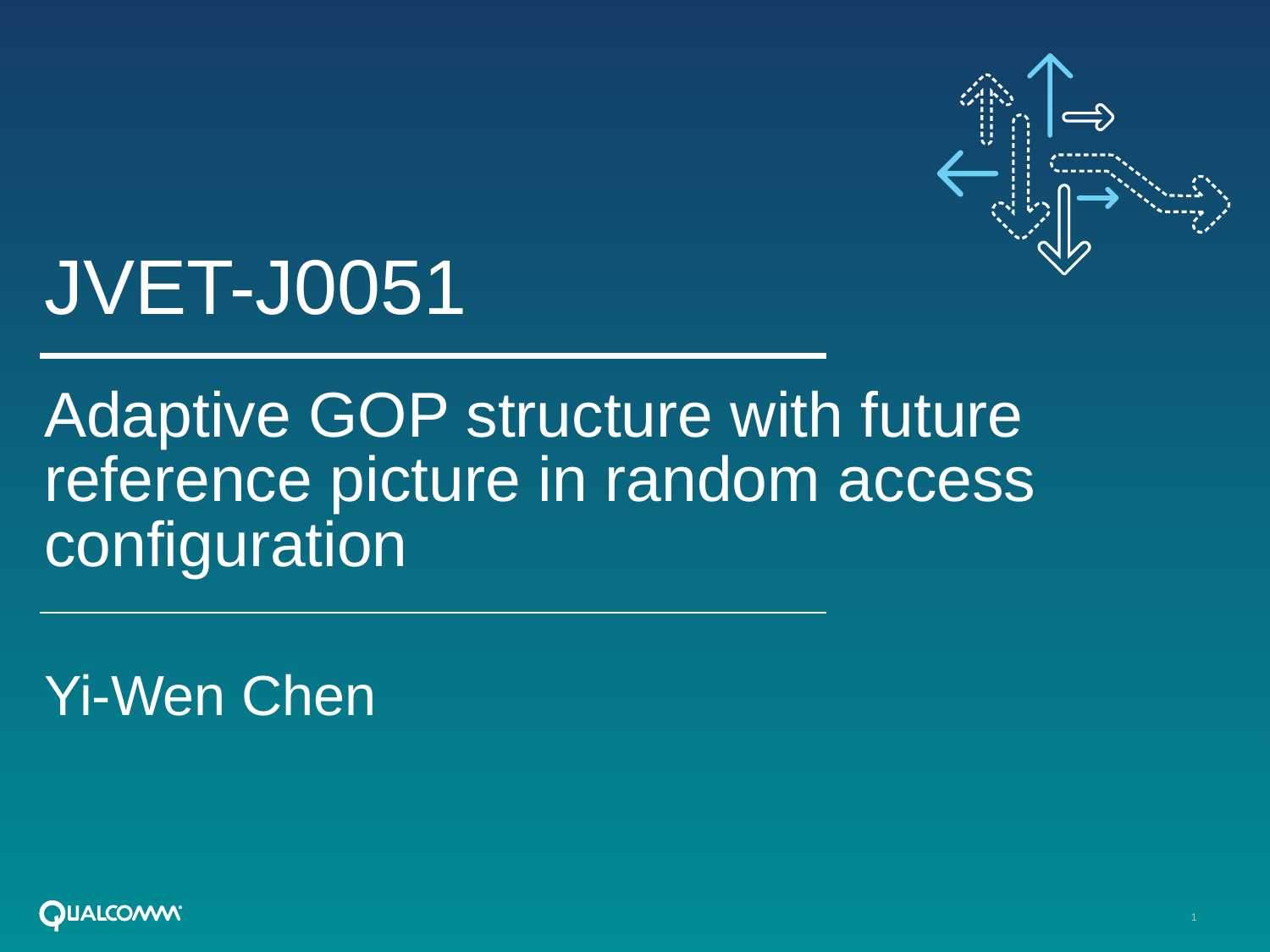

JVET-J0051
# Adaptive GOP structure with future reference picture in random access configuration
Yi-Wen Chen